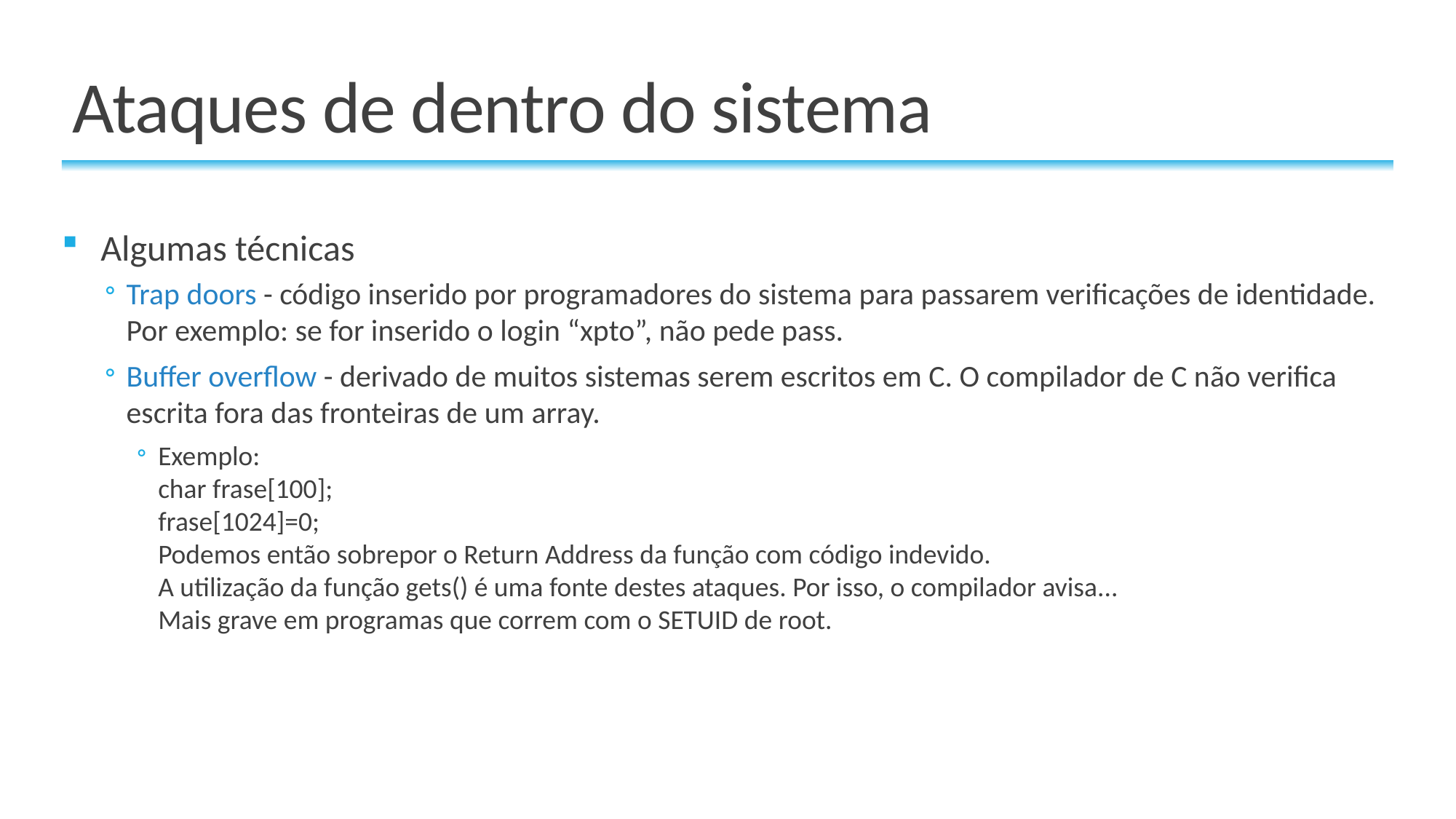

# Ataques de dentro do sistema
Algumas técnicas
Trap doors - código inserido por programadores do sistema para passarem verificações de identidade.
Por exemplo: se for inserido o login “xpto”, não pede pass.
Buffer overflow - derivado de muitos sistemas serem escritos em C. O compilador de C não verifica escrita fora das fronteiras de um array.
Exemplo:
char frase[100];
frase[1024]=0;
Podemos então sobrepor o Return Address da função com código indevido.
A utilização da função gets() é uma fonte destes ataques. Por isso, o compilador avisa...
Mais grave em programas que correm com o SETUID de root.